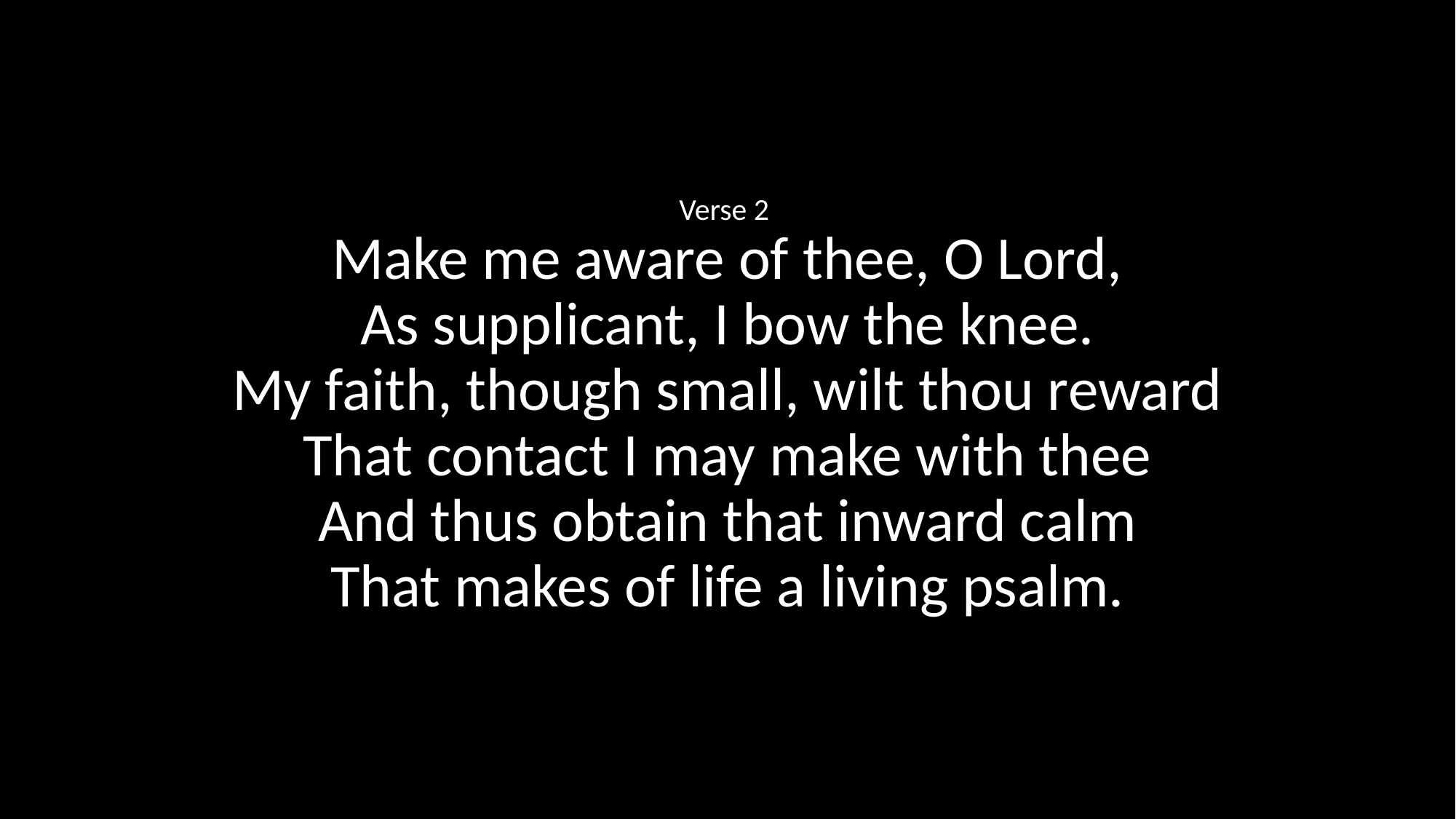

Verse 2
Make me aware of thee, O Lord,
As supplicant, I bow the knee.
My faith, though small, wilt thou reward
That contact I may make with thee
And thus obtain that inward calm
That makes of life a living psalm.